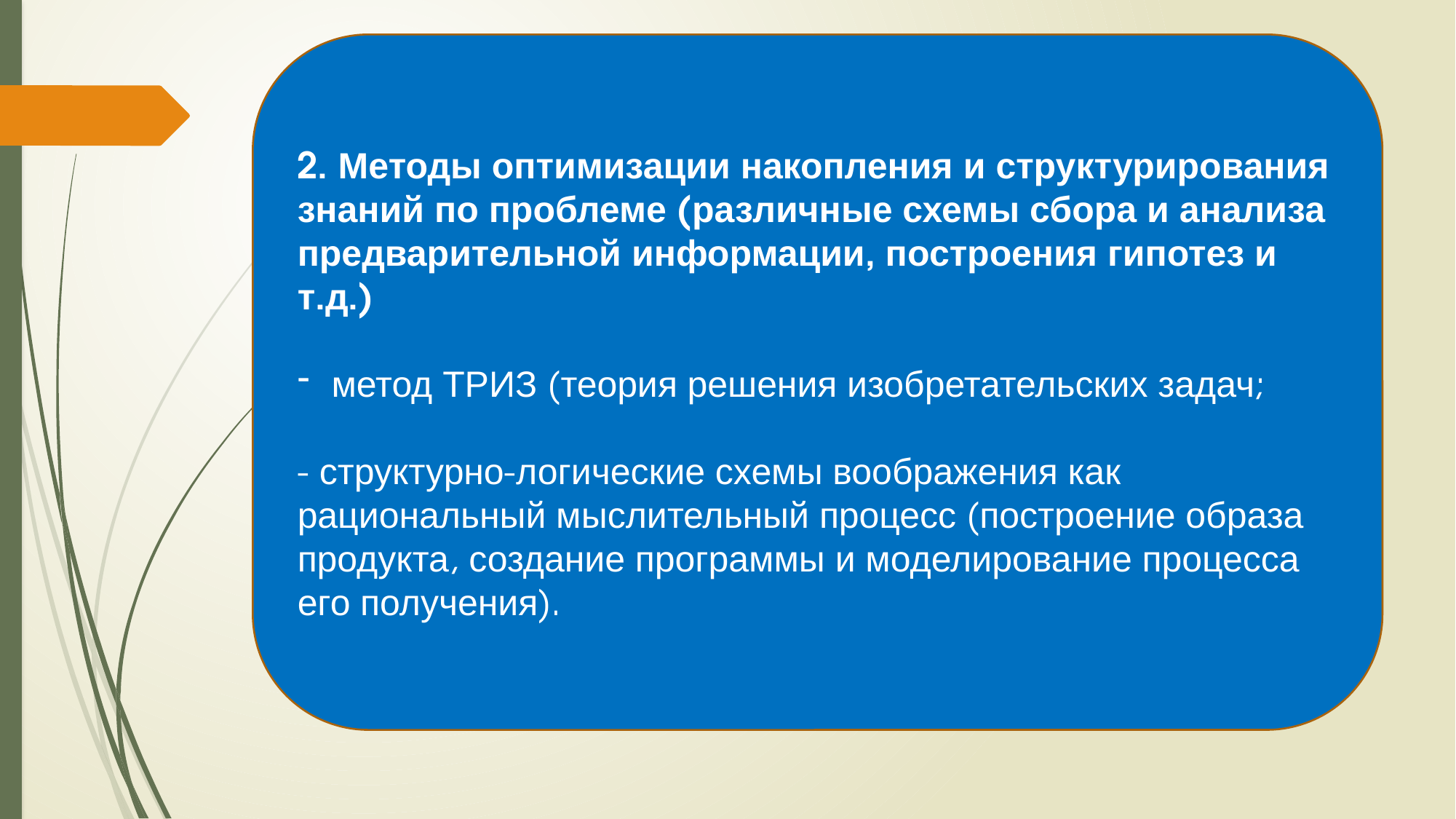

2. Методы оптимизации накопления и структурирования знаний по проблеме (различные схемы сбора и анализа предварительной информации, построения гипотез и т.д.)

метод ТРИЗ (теория решения изобретательских задач;

- структурно-логические схемы воображения как рациональный мыслительный процесс (построение образа продукта, создание программы и моделирование процесса его получения).